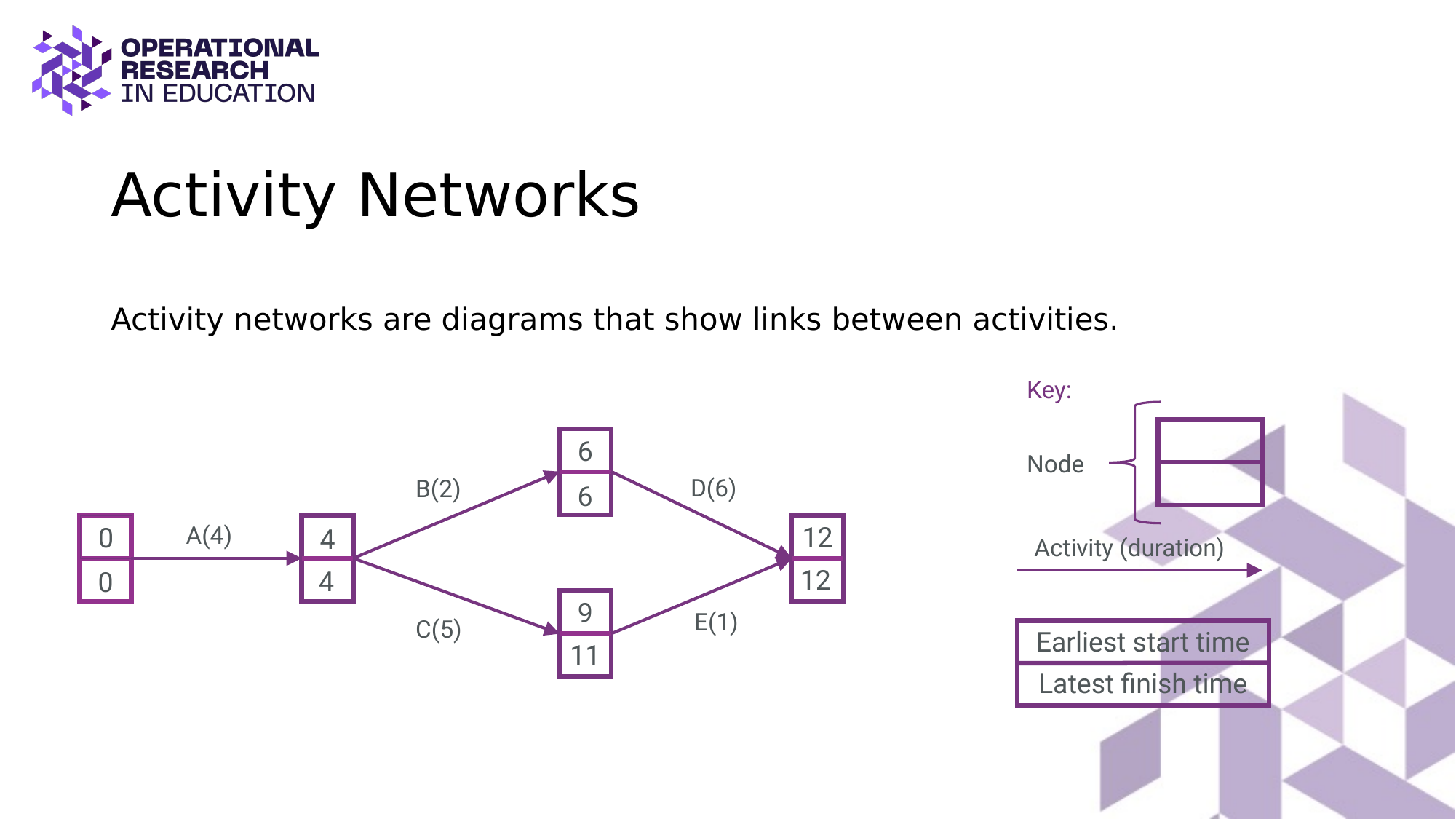

# Activity Networks
Activity networks are diagrams that show links between activities.

Key:

6

Node
D(6)
B(2)
6
12
A(4)

0
4
Activity (duration)
12
4
0
9

E(1)
C(5)
Earliest start time

11
Latest finish time